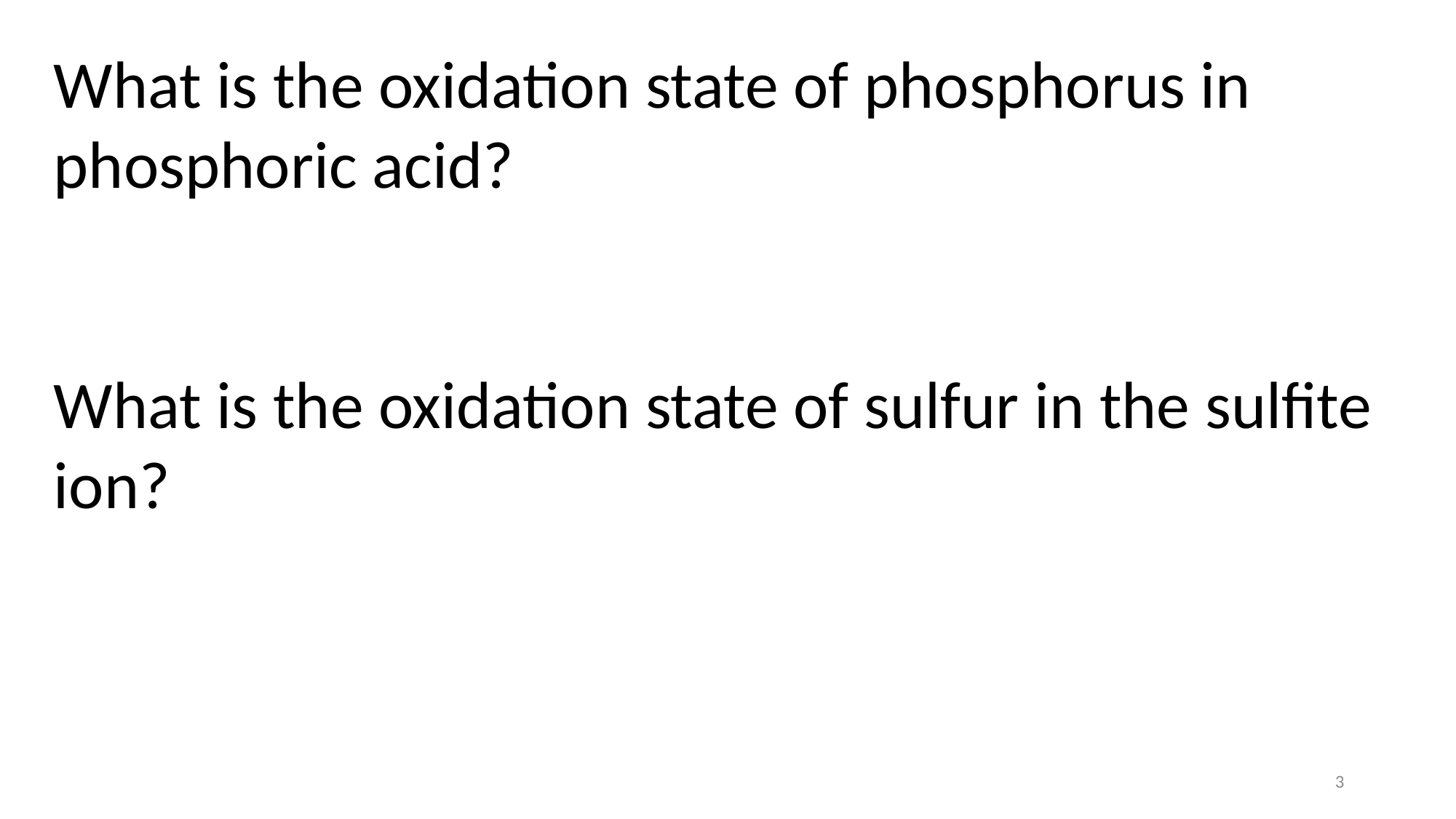

What is the oxidation state of phosphorus in phosphoric acid?

What is the oxidation state of sulfur in the sulfite ion?

3